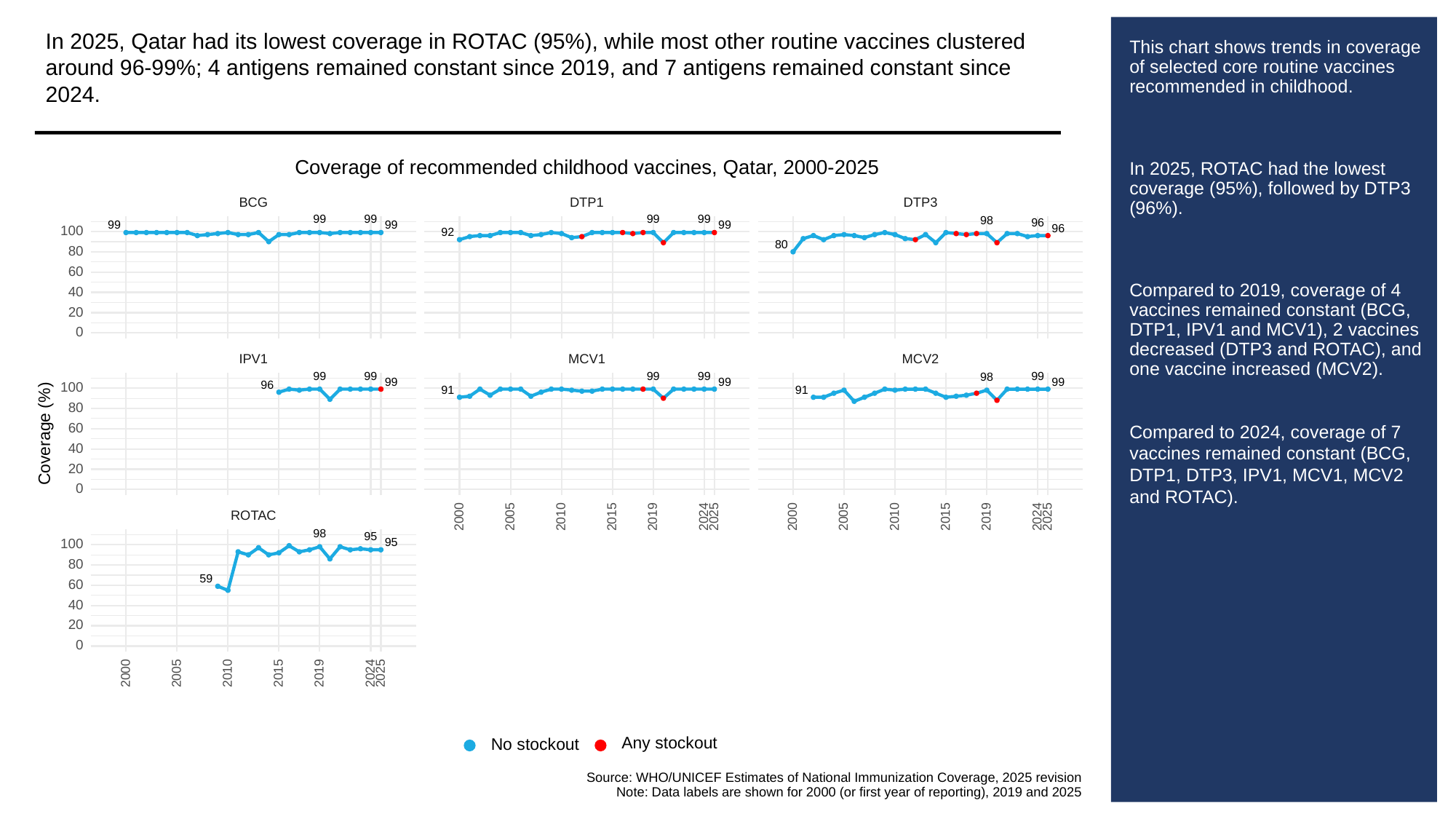

In 2025, Qatar had its lowest coverage in ROTAC (95%), while most other routine vaccines clustered around 96-99%; 4 antigens remained constant since 2019, and 7 antigens remained constant since 2024.
# This chart shows trends in coverage of selected core routine vaccines recommended in childhood.

In 2025, ROTAC had the lowest coverage (95%), followed by DTP3 (96%).

Compared to 2019, coverage of 4 vaccines remained constant (BCG, DTP1, IPV1 and MCV1), 2 vaccines decreased (DTP3 and ROTAC), and one vaccine increased (MCV2).

Compared to 2024, coverage of 7 vaccines remained constant (BCG, DTP1, DTP3, IPV1, MCV1, MCV2 and ROTAC).

Coverage of recommended childhood vaccines, Qatar, 2000-2025
BCG
DTP3
DTP1
99
99
99
99

98
96

99
99
99
96
100
92

80

80

60

40

20

0

MCV1
MCV2
IPV1
99
99
99
99
99

98

99
99
99
96
100
91
91

80

60
Coverage (%)

40

20

0

ROTAC
2000
2005
2010
2015
2019
2024
2025
2000
2005
2010
2015
2019
2024
2025

98
95

95
100

80

59
60

40

20

0

2000
2005
2010
2015
2019
2024
2025
Any stockout
No stockout

Source: WHO/UNICEF Estimates of National Immunization Coverage, 2025 revision
Note: Data labels are shown for 2000 (or first year of reporting), 2019 and 2025